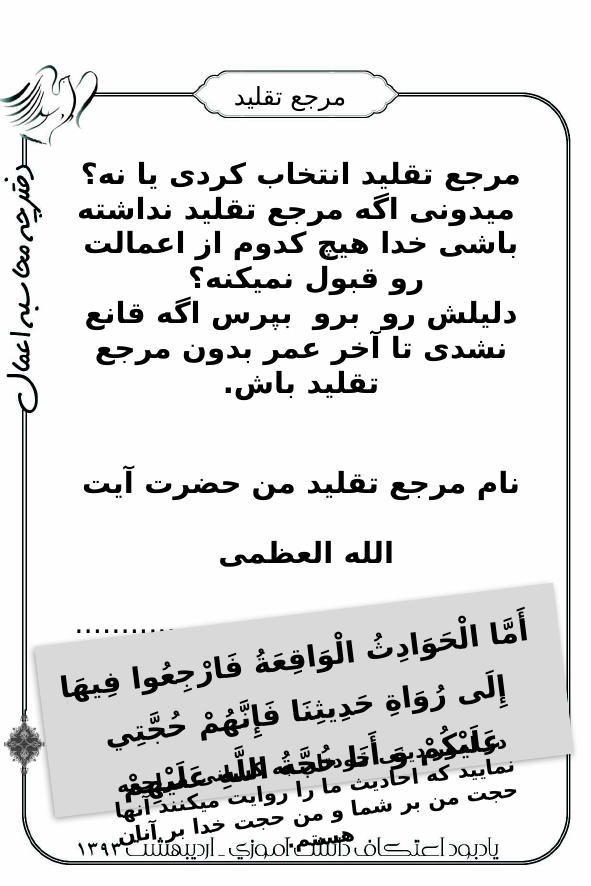

# مرجع تقلید
مرجع تقلید انتخاب کردی یا نه؟
 میدونی اگه مرجع تقلید نداشته باشی خدا هیچ کدوم از اعمالت رو قبول نمیکنه؟
دلیلش رو  برو  بپرس اگه قانع نشدی تا آخر عمر بدون مرجع تقلید باش.

نام مرجع تقلید من حضرت آیت الله العظمی
.............................................................
 أَمَّا الْحَوَادِثُ‏ الْوَاقِعَةُ فَارْجِعُوا فِيهَا إِلَى رُوَاةِ حَدِيثِنَا فَإِنَّهُمْ حُجَّتِي عَلَيْكُمْ وَ أَنَا حُجَّةُ اللَّهِ عَلَيْهِمْ
در امور دینی خودتان به کسانی مراجعه نمایید که احادیث ما را روایت میکنند آنها حجت من بر شما و من حجت خدا بر آنان هستم.